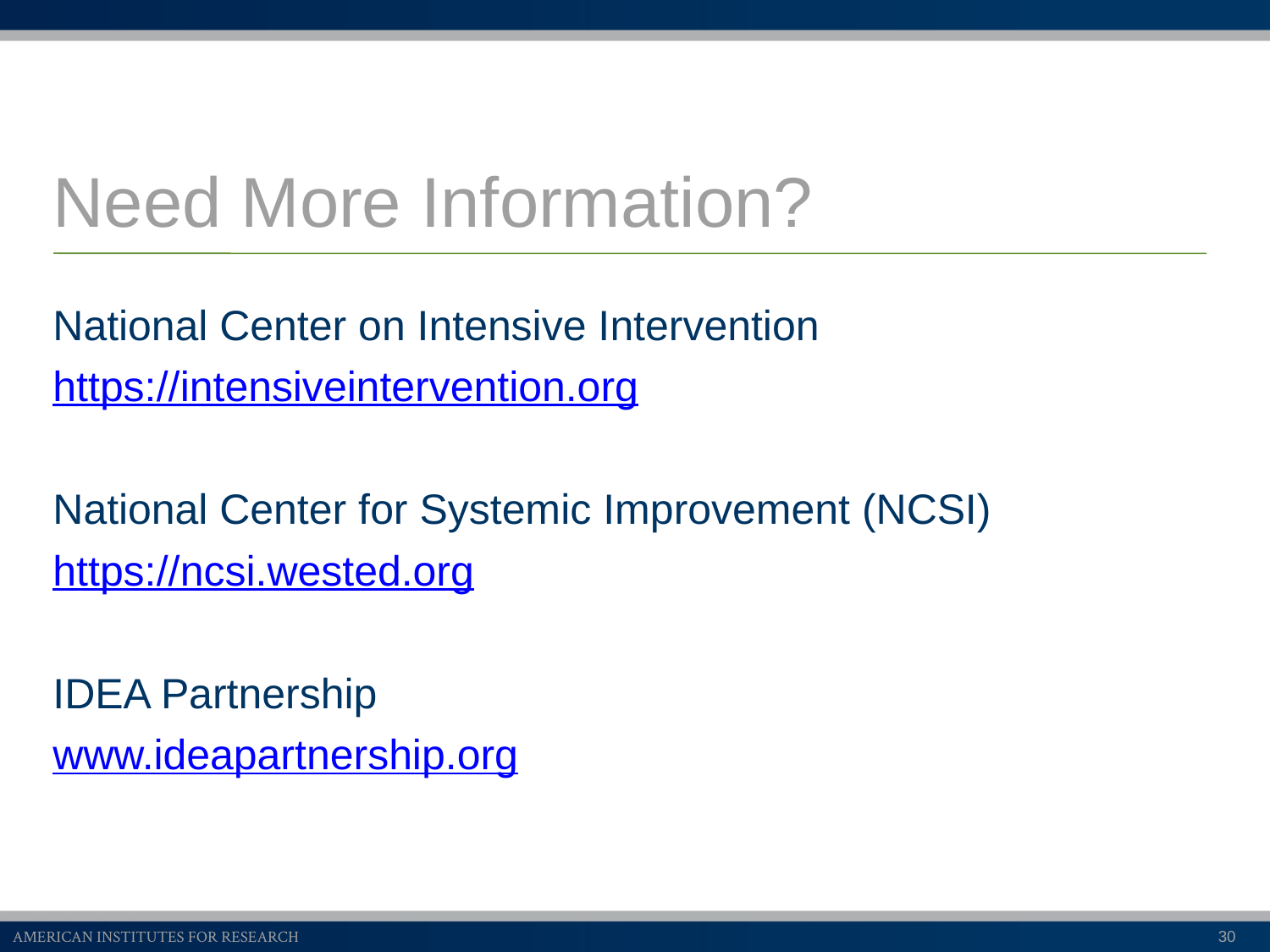

# Need More Information?
National Center on Intensive Intervention
https://intensiveintervention.org

National Center for Systemic Improvement (NCSI)
https://ncsi.wested.org

IDEA Partnership
www.ideapartnership.org
30